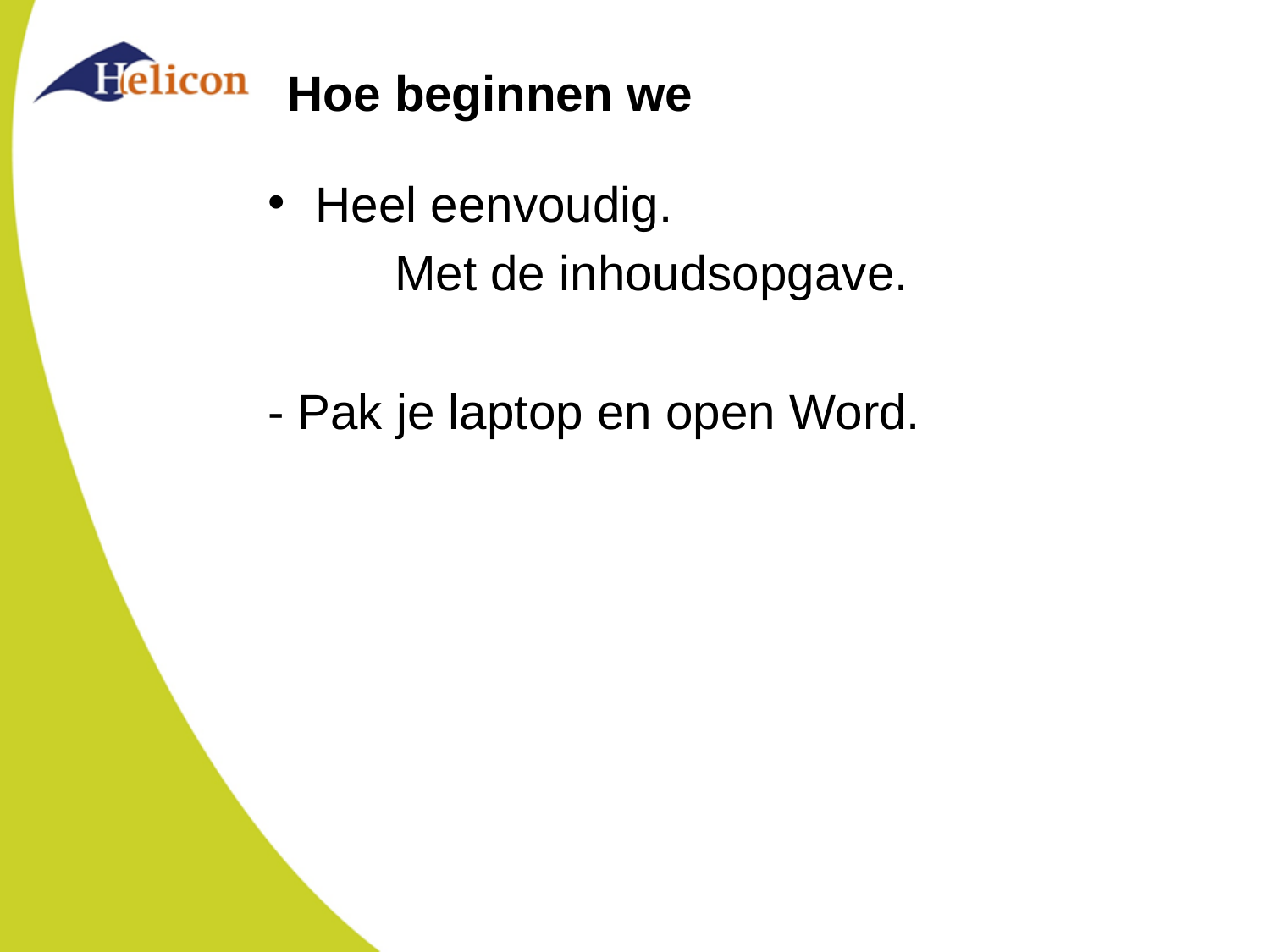

# Hoe beginnen we
Heel eenvoudig.
	Met de inhoudsopgave.

- Pak je laptop en open Word.